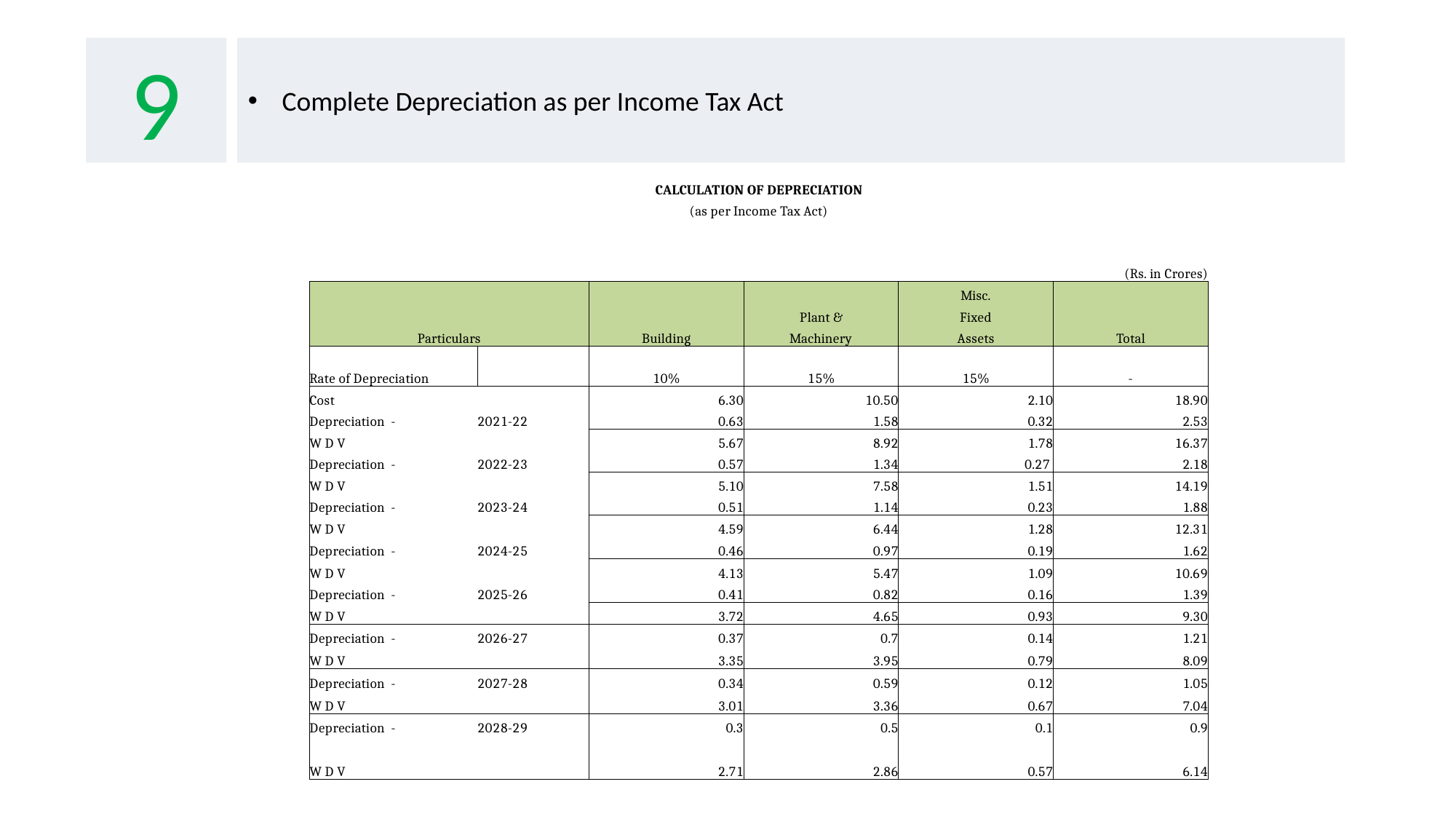

9
Complete Depreciation as per Income Tax Act
| CALCULATION OF DEPRECIATION |  |  |  |  |  |
| --- | --- | --- | --- | --- | --- |
| (as per Income Tax Act) |  |  |  |  |  |
|  |  |  |  |  |  |
|  |  |  |  |  | (Rs. in Crores) |
|  |  |  |  | Misc. |  |
|  |  |  | Plant & | Fixed |  |
| Particulars |  | Building | Machinery | Assets | Total |
| Rate of Depreciation |  | 10% | 15% | 15% | - |
| Cost |  | 6.30 | 10.50 | 2.10 | 18.90 |
| Depreciation - | 2021-22 | 0.63 | 1.58 | 0.32 | 2.53 |
| W D V |  | 5.67 | 8.92 | 1.78 | 16.37 |
| Depreciation - | 2022-23 | 0.57 | 1.34 | 0.27 | 2.18 |
| W D V |  | 5.10 | 7.58 | 1.51 | 14.19 |
| Depreciation - | 2023-24 | 0.51 | 1.14 | 0.23 | 1.88 |
| W D V |  | 4.59 | 6.44 | 1.28 | 12.31 |
| Depreciation - | 2024-25 | 0.46 | 0.97 | 0.19 | 1.62 |
| W D V |  | 4.13 | 5.47 | 1.09 | 10.69 |
| Depreciation - | 2025-26 | 0.41 | 0.82 | 0.16 | 1.39 |
| W D V |  | 3.72 | 4.65 | 0.93 | 9.30 |
| Depreciation - | 2026-27 | 0.37 | 0.7 | 0.14 | 1.21 |
| W D V |  | 3.35 | 3.95 | 0.79 | 8.09 |
| Depreciation - | 2027-28 | 0.34 | 0.59 | 0.12 | 1.05 |
| W D V |  | 3.01 | 3.36 | 0.67 | 7.04 |
| Depreciation - | 2028-29 | 0.3 | 0.5 | 0.1 | 0.9 |
|  |  |  |  |  |  |
| W D V |  | 2.71 | 2.86 | 0.57 | 6.14 |